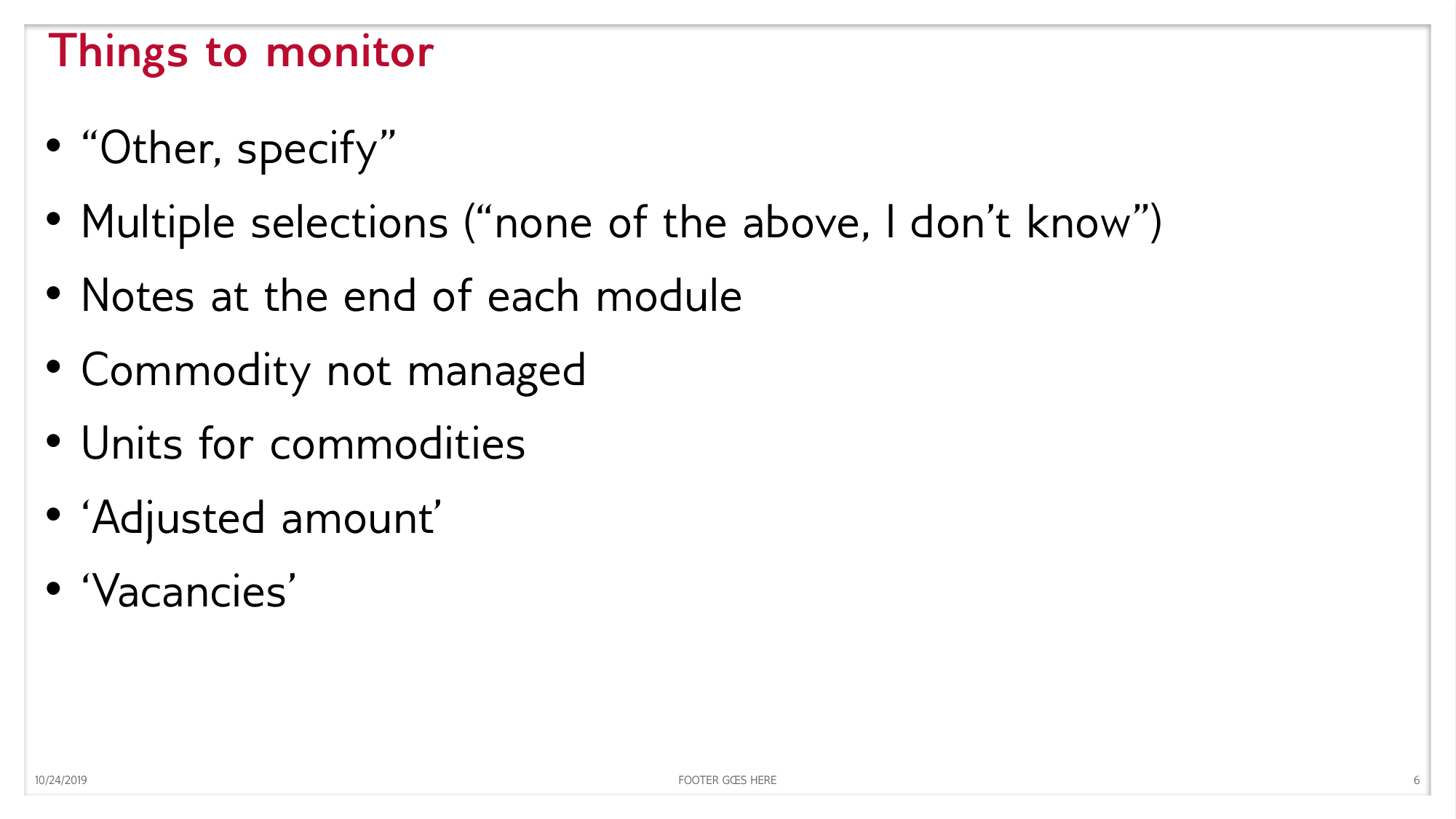

# Things to monitor
“Other, specify”
Multiple selections (“none of the above, I don’t know”)
Notes at the end of each module
Commodity not managed
Units for commodities
‘Adjusted amount’
‘Vacancies’

10/24/2019
FOOTER GOES HERE
6